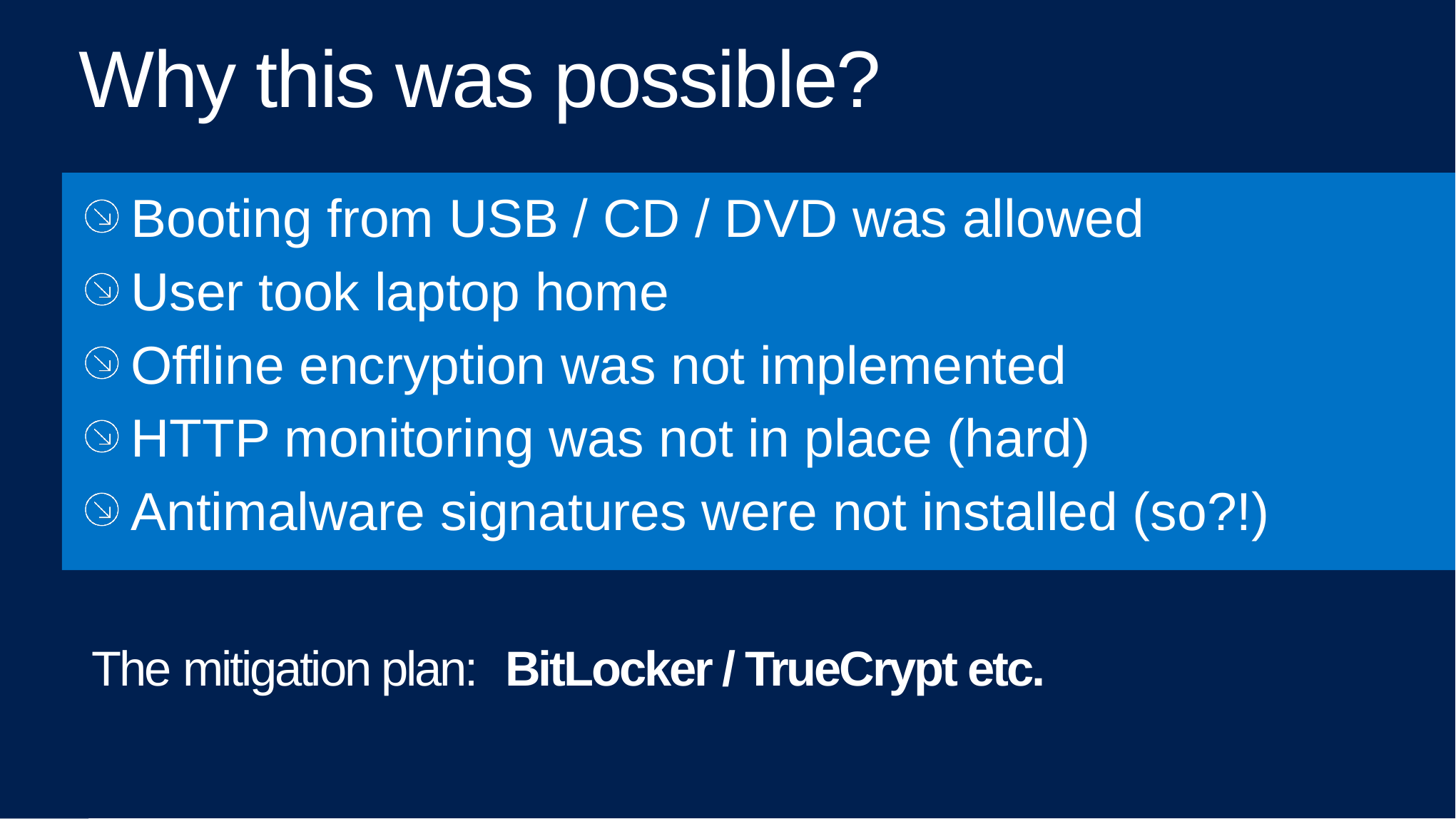

# Why this was possible?

Booting from USB / CD / DVD was allowed
User took laptop home
Offline encryption was not implemented
HTTP monitoring was not in place (hard)
Antimalware signatures were not installed (so?!)

The mitigation plan:  BitLocker / TrueCrypt etc.